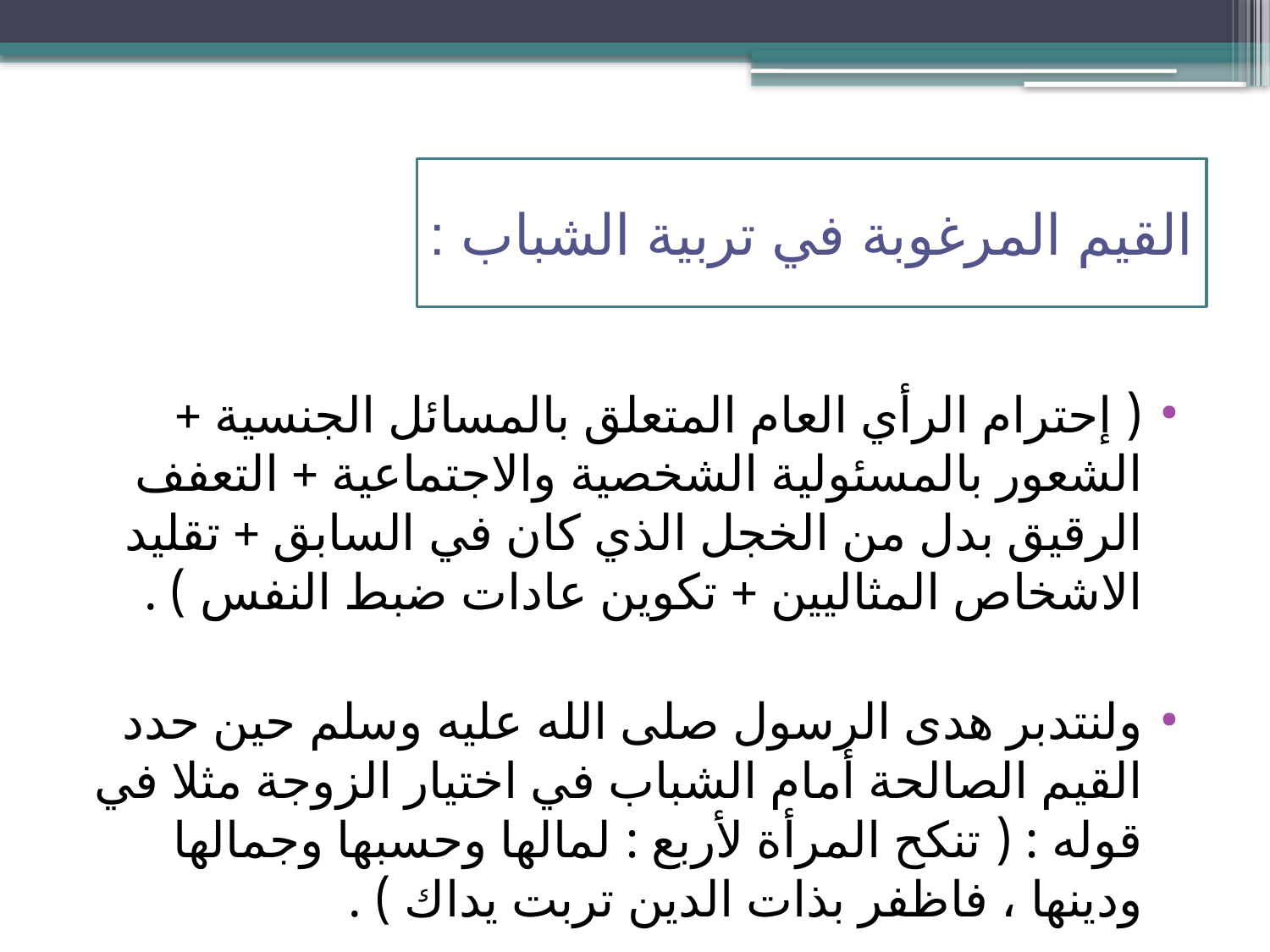

# القيم المرغوبة في تربية الشباب :

( إحترام الرأي العام المتعلق بالمسائل الجنسية + الشعور بالمسئولية الشخصية والاجتماعية + التعفف الرقيق بدل من الخجل الذي كان في السابق + تقليد الاشخاص المثاليين + تكوين عادات ضبط النفس ) .

ولنتدبر هدى الرسول صلى الله عليه وسلم حين حدد القيم الصالحة أمام الشباب في اختيار الزوجة مثلا في قوله : ( تنكح المرأة لأربع : لمالها وحسبها وجمالها ودينها ، فاظفر بذات الدين تربت يداك ) .